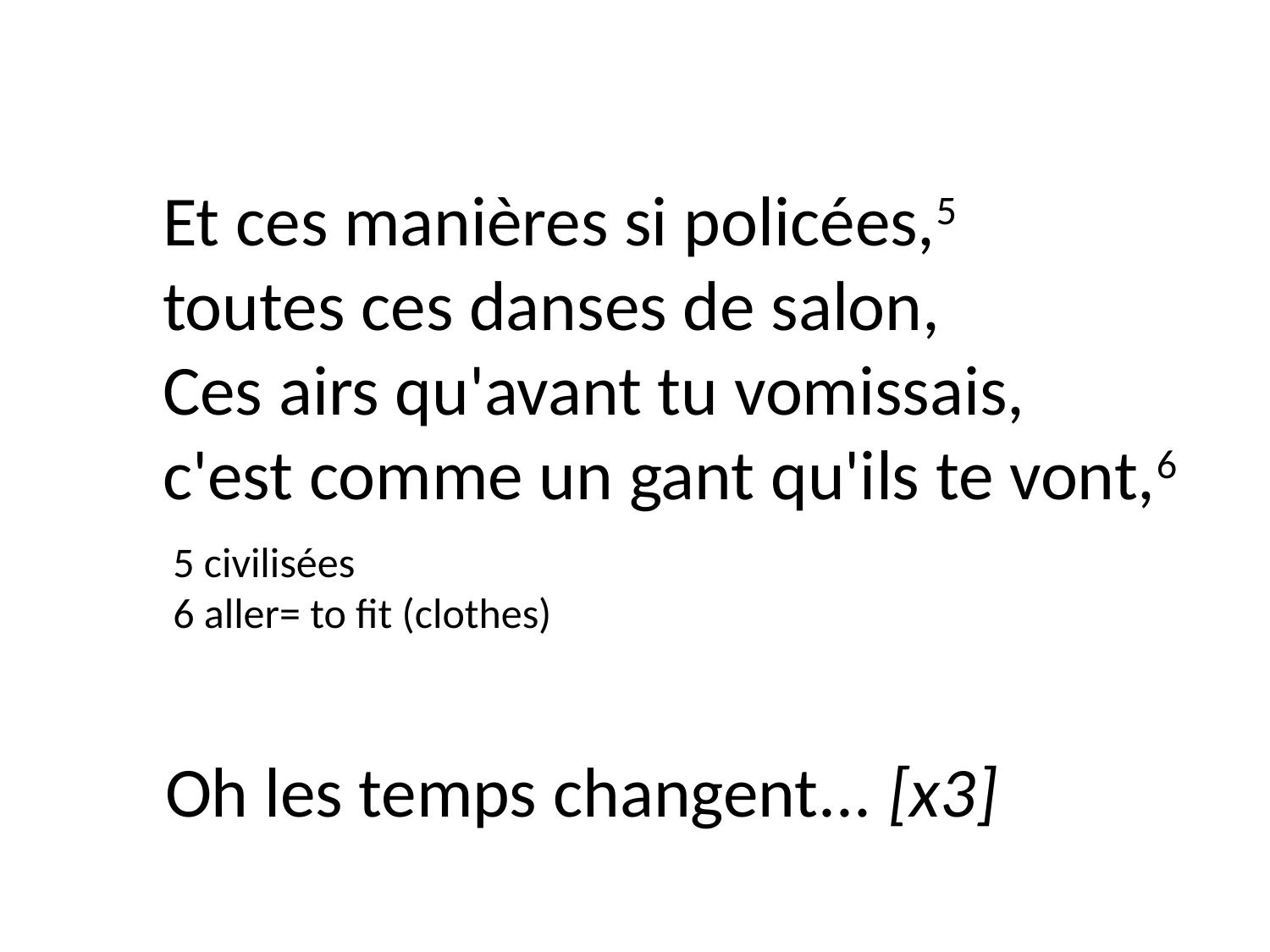

Et ces manières si policées,5
toutes ces danses de salon,
Ces airs qu'avant tu vomissais,
c'est comme un gant qu'ils te vont,6
5 civilisées
6 aller= to fit (clothes)
Oh les temps changent... [x3]